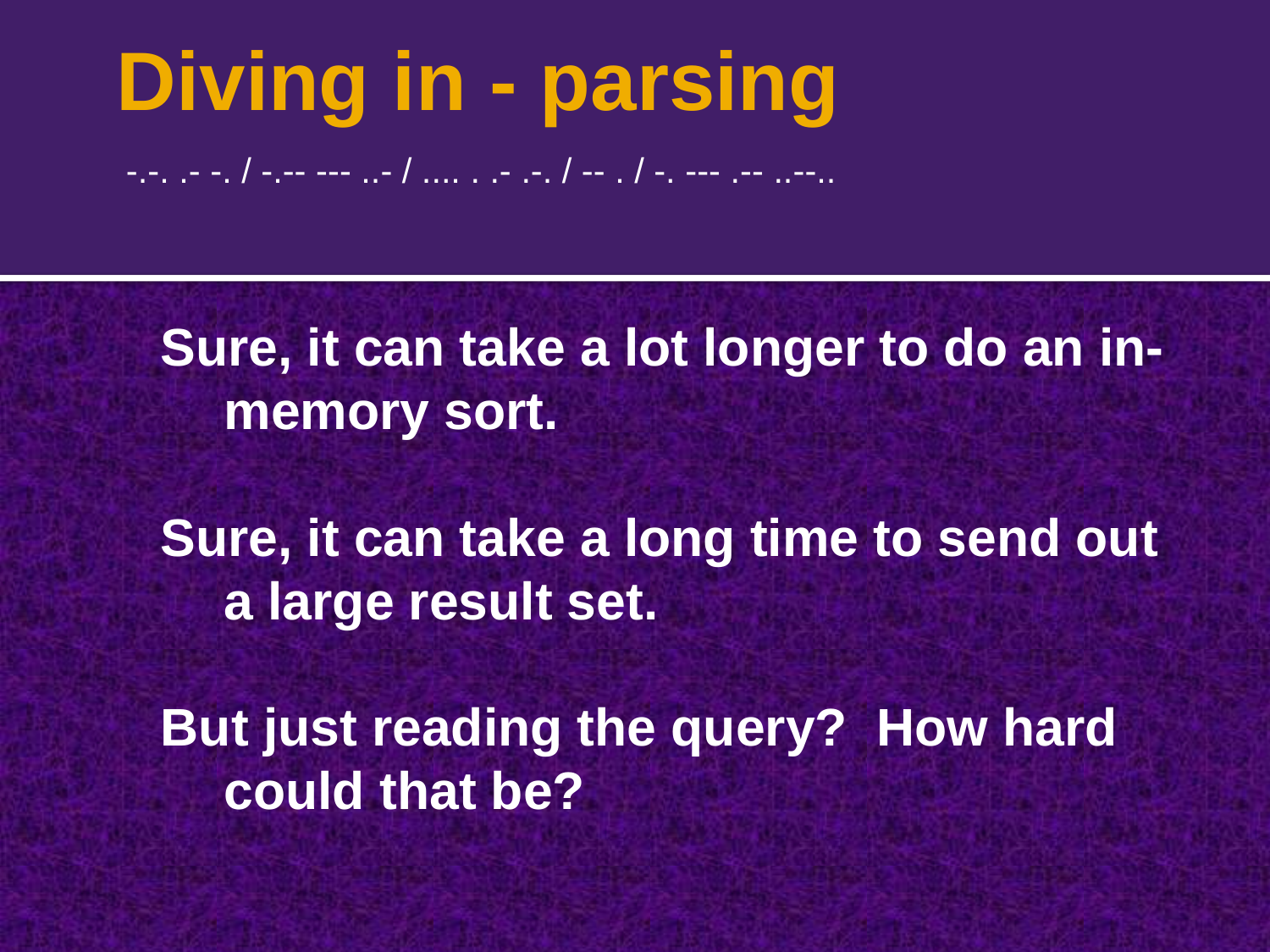

# Diving in - parsing
-.-. .- -. / -.-- --- ..- / .... . .- .-. / -- . / -. --- .-- ..--..
Sure, it can take a lot longer to do an in-memory sort.

Sure, it can take a long time to send out a large result set.

But just reading the query?  How hard could that be?